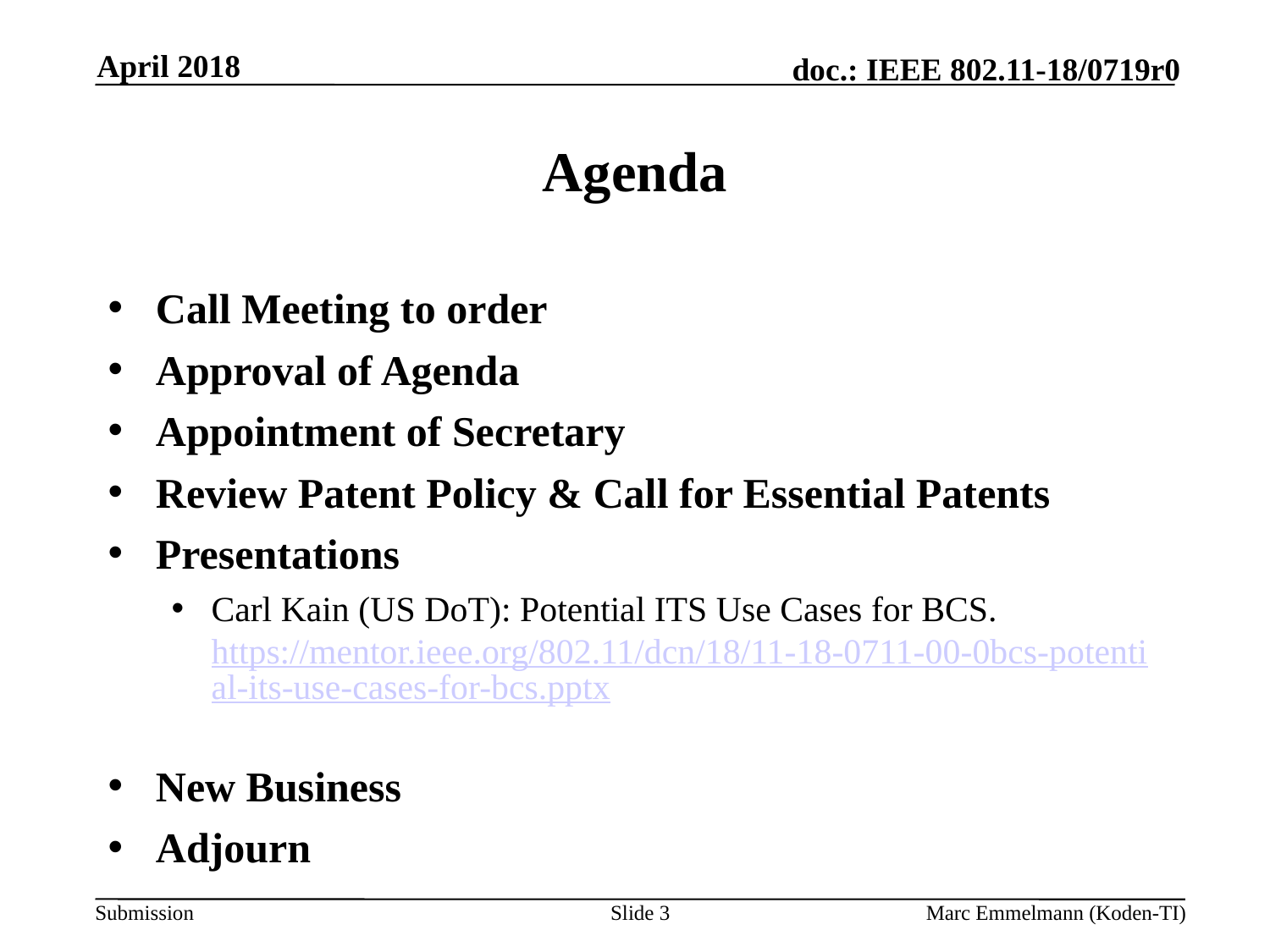

April 2018
# Agenda
Call Meeting to order
Approval of Agenda
Appointment of Secretary
Review Patent Policy & Call for Essential Patents
Presentations
Carl Kain (US DoT): Potential ITS Use Cases for BCS.
https://mentor.ieee.org/802.11/dcn/18/11-18-0711-00-0bcs-potential-its-use-cases-for-bcs.pptx
New Business
Adjourn
Slide 3
Marc Emmelmann (Koden-TI)